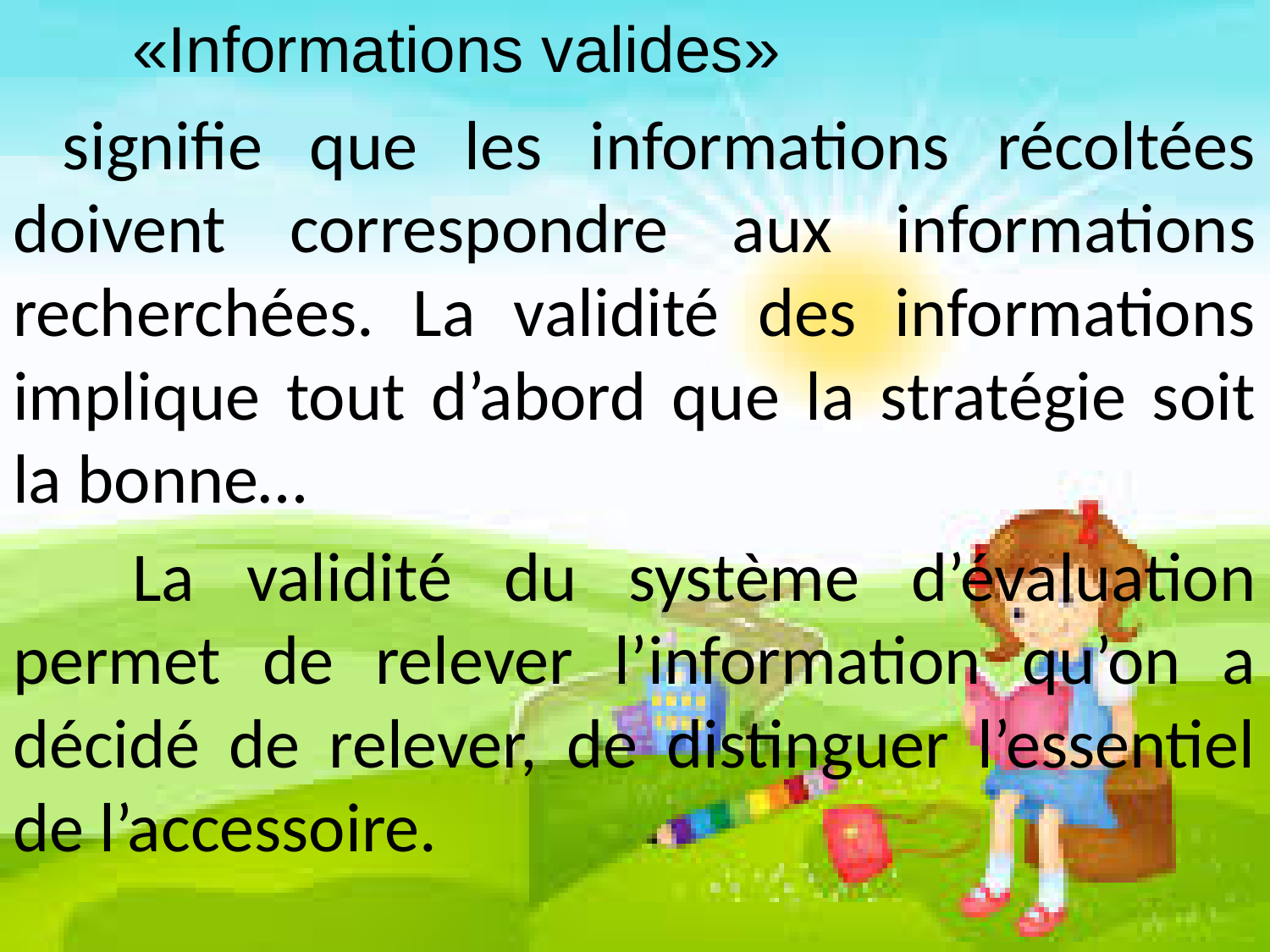

«Informations valides»
 signifie que les informations récoltées doivent correspondre aux informations recherchées. La validité des informations implique tout d’abord que la stratégie soit la bonne…
	La validité du système d’évaluation permet de relever l’information qu’on a décidé de relever, de distinguer l’essentiel de l’accessoire.